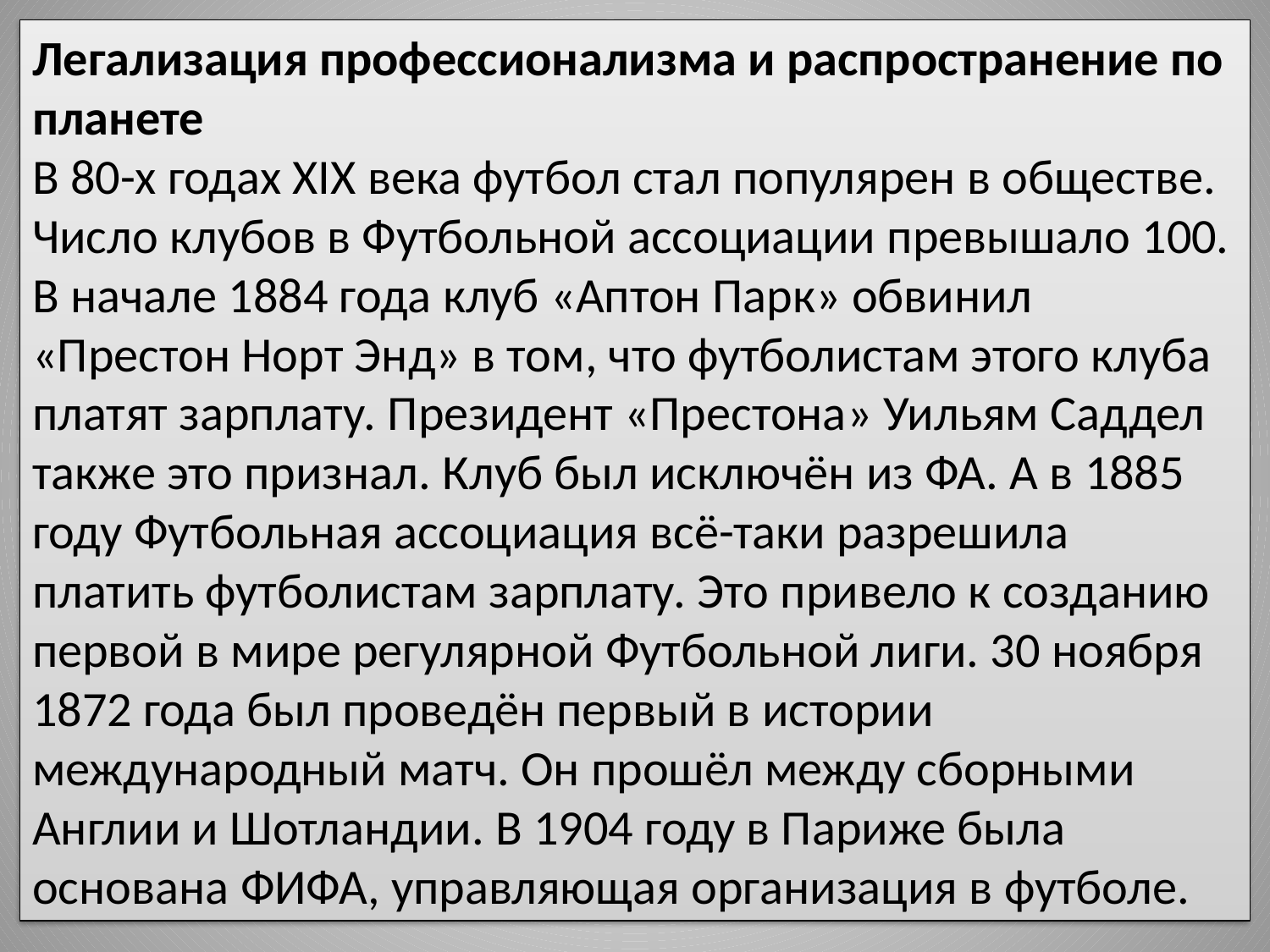

Легализация профессионализма и распространение по планете
В 80-х годах XIX века футбол стал популярен в обществе. Число клубов в Футбольной ассоциации превышало 100.
В начале 1884 года клуб «Аптон Парк» обвинил «Престон Норт Энд» в том, что футболистам этого клуба платят зарплату. Президент «Престона» Уильям Саддел также это признал. Клуб был исключён из ФА. А в 1885 году Футбольная ассоциация всё-таки разрешила платить футболистам зарплату. Это привело к созданию первой в мире регулярной Футбольной лиги. 30 ноября 1872 года был проведён первый в истории международный матч. Он прошёл между сборными Англии и Шотландии. В 1904 году в Париже была основана ФИФА, управляющая организация в футболе.